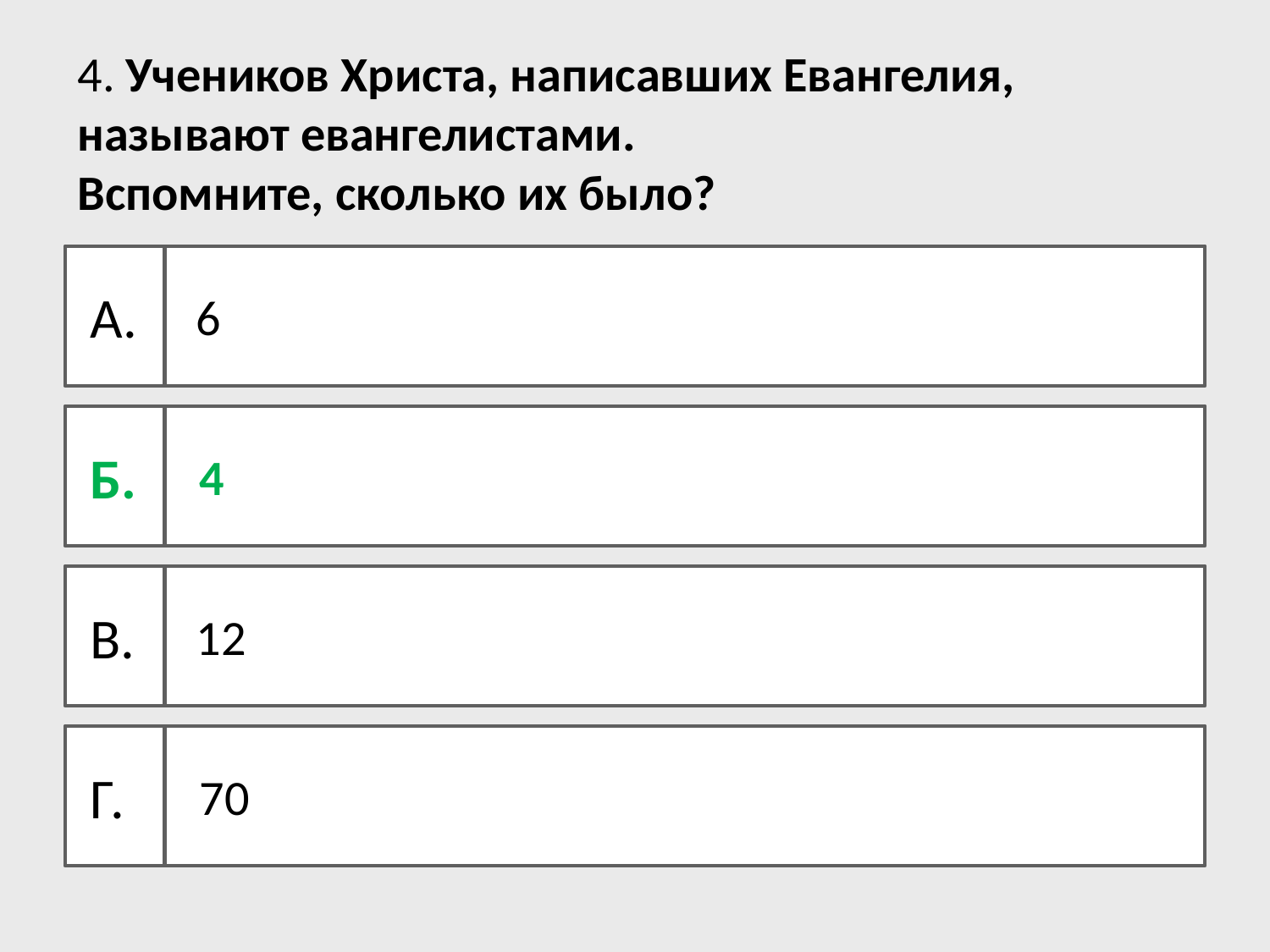

4. Учеников Христа, написавших Евангелия, называют евангелистами.
Вспомните, сколько их было?
 А.
  6
 Б.
  4
 В.
  12
 Г.
  70